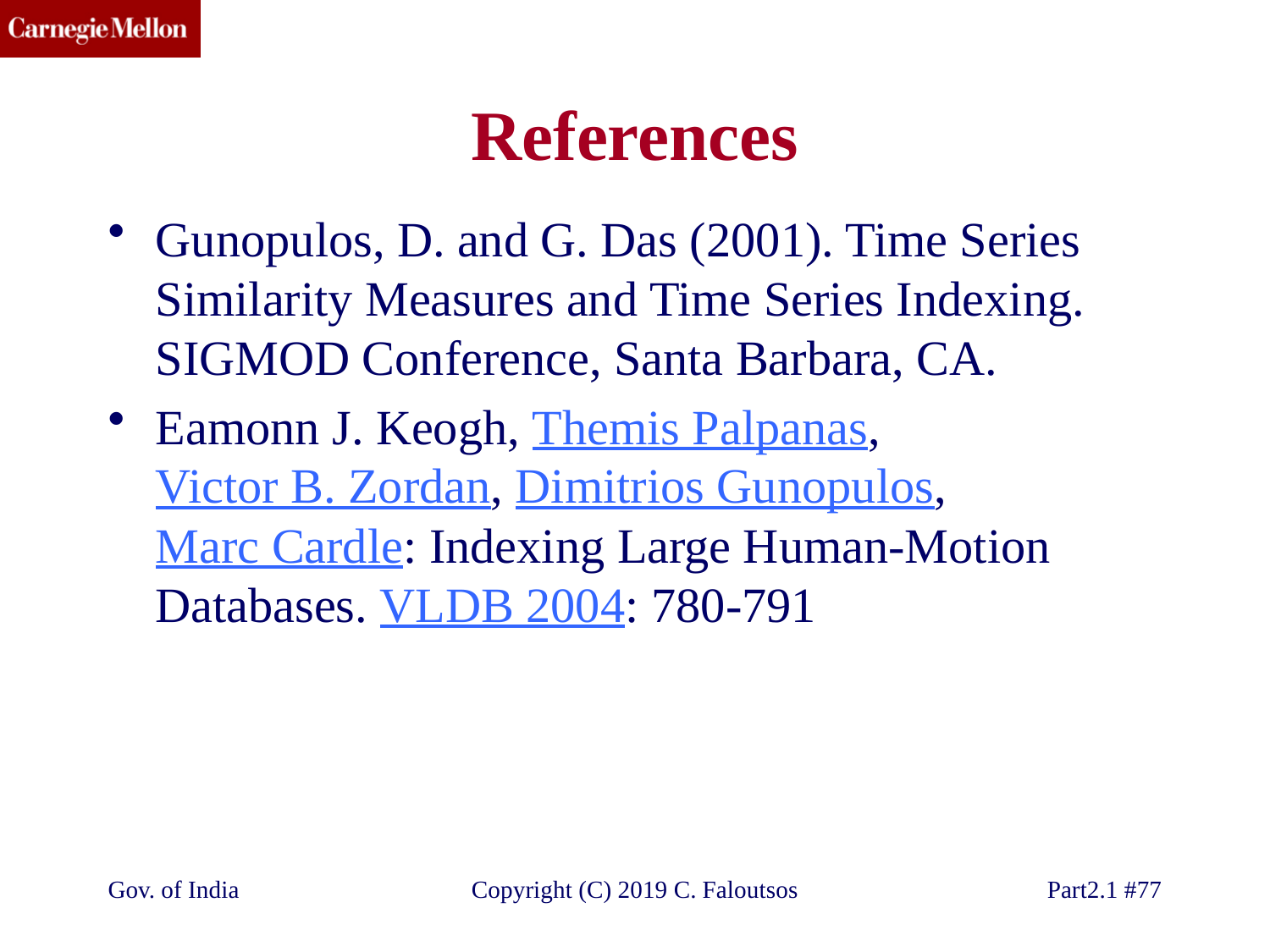

# References
Gunopulos, D. and G. Das (2001). Time Series Similarity Measures and Time Series Indexing. SIGMOD Conference, Santa Barbara, CA.
Eamonn J. Keogh, Themis Palpanas, Victor B. Zordan, Dimitrios Gunopulos, Marc Cardle: Indexing Large Human-Motion Databases. VLDB 2004: 780-791
Gov. of India
Copyright (C) 2019 C. Faloutsos
Part2.1 #77